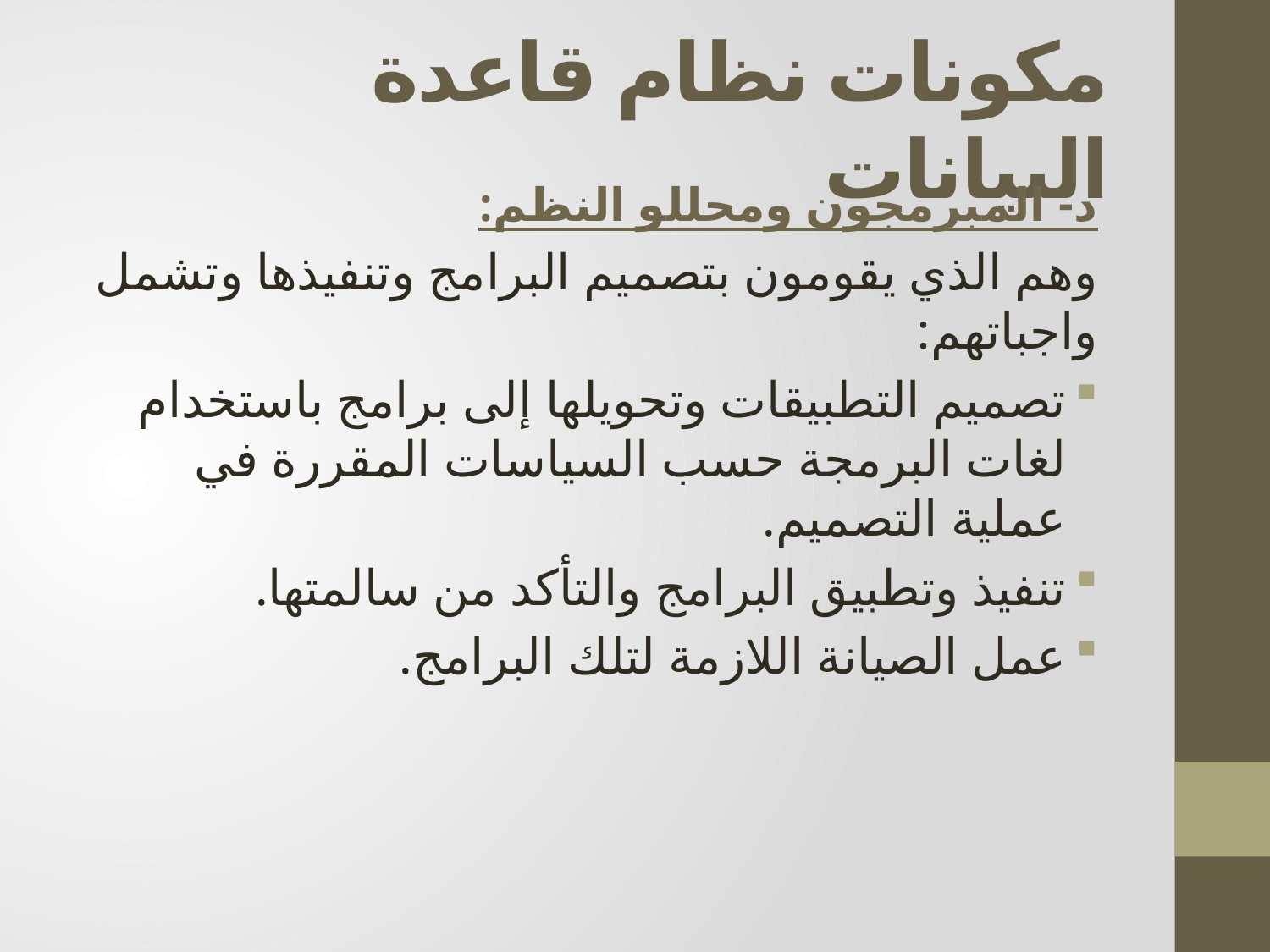

# مكونات نظام قاعدة البيانات
د- المبرمجون ومحللو النظم:
وهم الذي يقومون بتصميم البرامج وتنفيذها وتشمل واجباتهم:
تصميم التطبيقات وتحويلها إلى برامج باستخدام لغات البرمجة حسب السياسات المقررة في عملية التصميم.
تنفيذ وتطبيق البرامج والتأكد من سالمتها.
عمل الصيانة اللازمة لتلك البرامج.